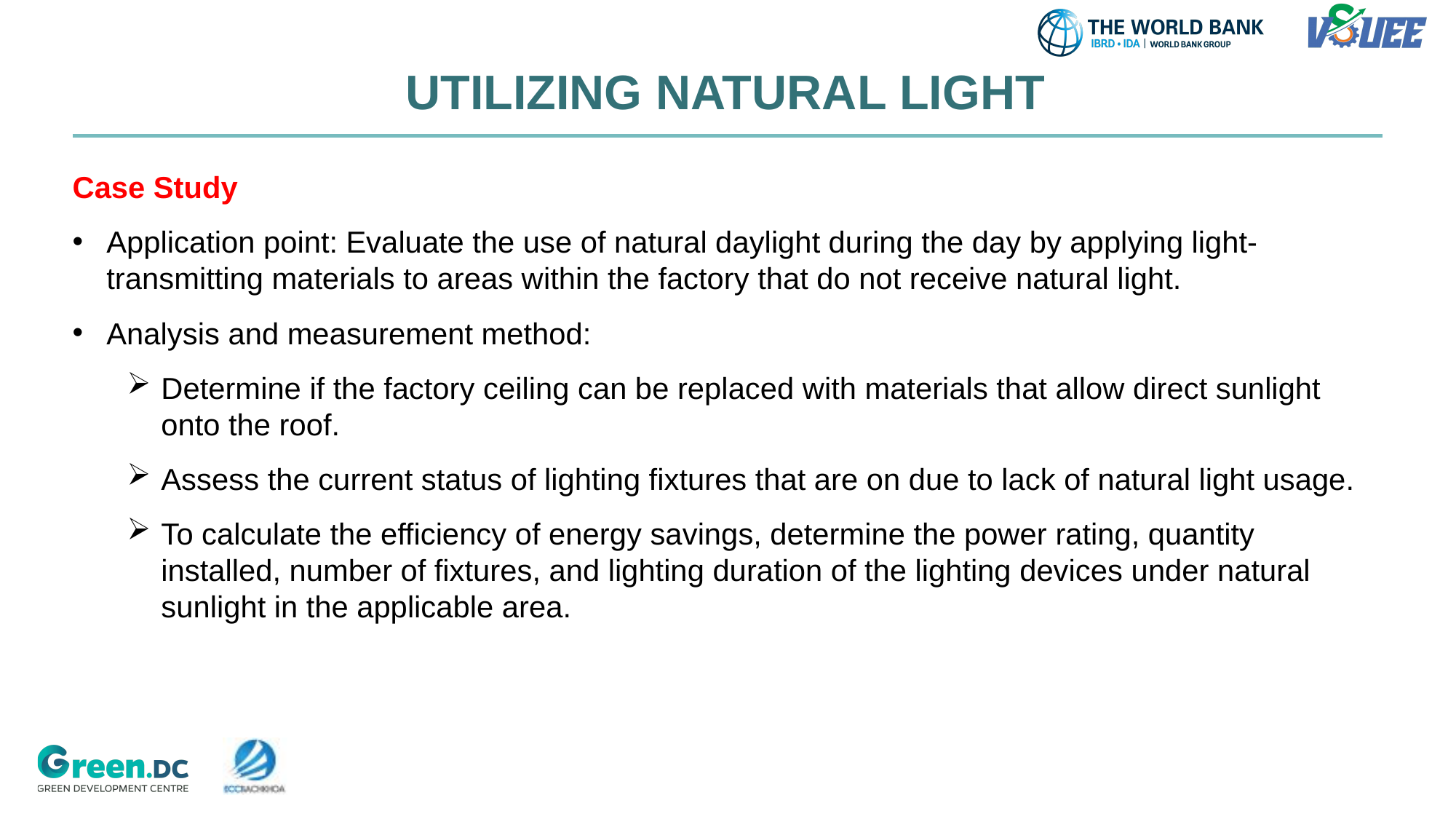

# UTILIZING NATURAL LIGHT
Case Study
Application point: Evaluate the use of natural daylight during the day by applying light-transmitting materials to areas within the factory that do not receive natural light.
Analysis and measurement method:
Determine if the factory ceiling can be replaced with materials that allow direct sunlight onto the roof.
Assess the current status of lighting fixtures that are on due to lack of natural light usage.
To calculate the efficiency of energy savings, determine the power rating, quantity installed, number of fixtures, and lighting duration of the lighting devices under natural sunlight in the applicable area.